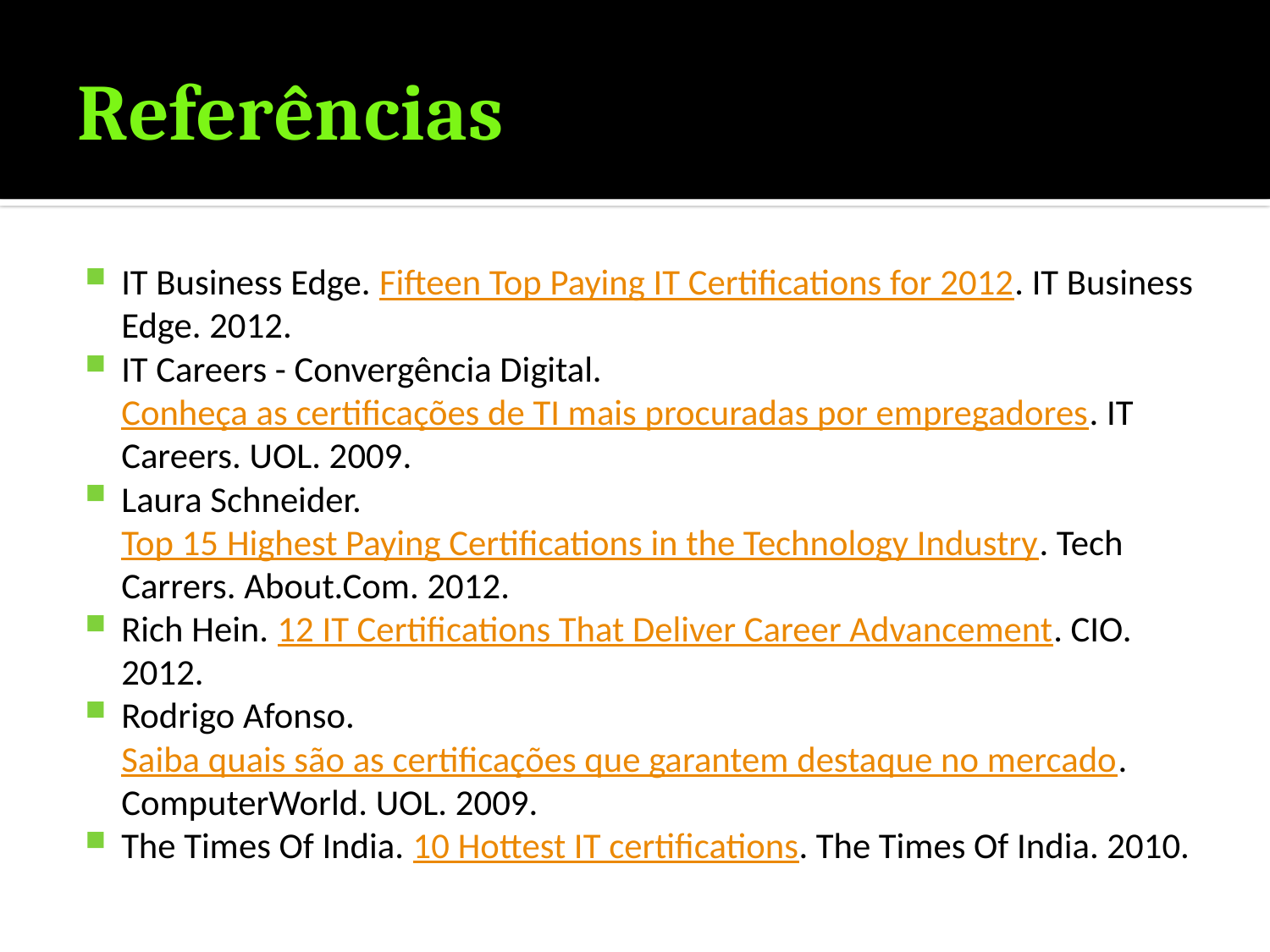

# Referências
IT Business Edge. Fifteen Top Paying IT Certifications for 2012. IT Business Edge. 2012.
IT Careers - Convergência Digital. Conheça as certificações de TI mais procuradas por empregadores. IT Careers. UOL. 2009.
Laura Schneider. Top 15 Highest Paying Certifications in the Technology Industry. Tech Carrers. About.Com. 2012.
Rich Hein. 12 IT Certifications That Deliver Career Advancement. CIO. 2012.
Rodrigo Afonso. Saiba quais são as certificações que garantem destaque no mercado. ComputerWorld. UOL. 2009.
The Times Of India. 10 Hottest IT certifications. The Times Of India. 2010.